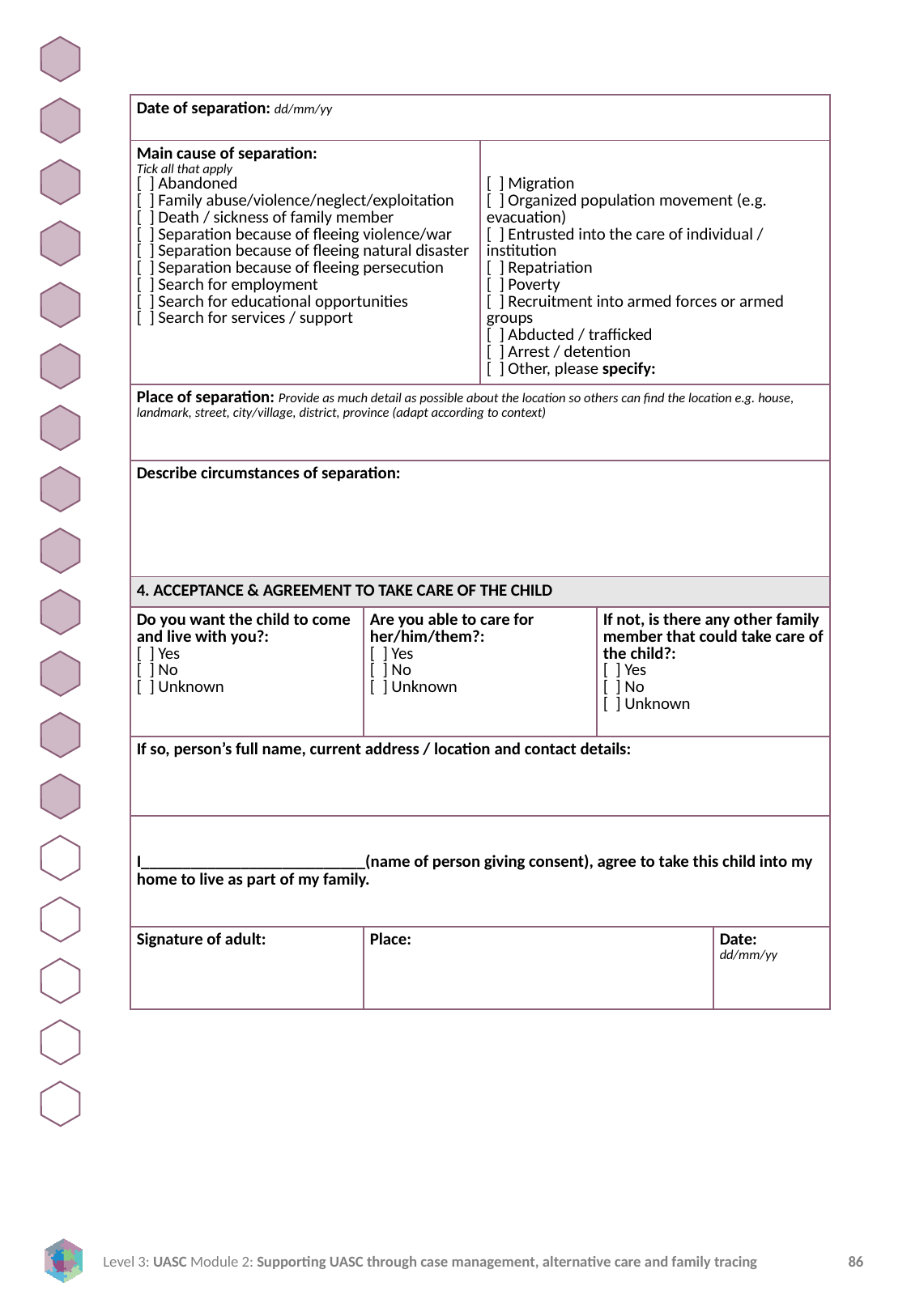

| Date of separation: dd/mm/yy |  |  |  |  |
| --- | --- | --- | --- | --- |
| Main cause of separation: Tick all that apply [ ] Abandoned [ ] Family abuse/violence/neglect/exploitation [ ] Death / sickness of family member [ ] Separation because of fleeing violence/war [ ] Separation because of fleeing natural disaster [ ] Separation because of fleeing persecution [ ] Search for employment [ ] Search for educational opportunities [ ] Search for services / support |  | [ ] Migration [ ] Organized population movement (e.g. evacuation) [ ] Entrusted into the care of individual / institution [ ] Repatriation [ ] Poverty [ ] Recruitment into armed forces or armed groups [ ] Abducted / trafficked [ ] Arrest / detention [ ] Other, please specify: |  |  |
| Place of separation: Provide as much detail as possible about the location so others can find the location e.g. house, landmark, street, city/village, district, province (adapt according to context) |  |  |  |  |
| Describe circumstances of separation: |  |  |  |  |
| 4. ACCEPTANCE & AGREEMENT TO TAKE CARE OF THE CHILD |  |  |  |  |
| Do you want the child to come and live with you?: [ ] Yes [ ] No [ ] Unknown | Are you able to care for her/him/them?: [ ] Yes [ ] No [ ] Unknown |  | If not, is there any other family member that could take care of the child?: [ ] Yes [ ] No [ ] Unknown |  |
| If so, person’s full name, current address / location and contact details: |  |  |  |  |
| I\_\_\_\_\_\_\_\_\_\_\_\_\_\_\_\_\_\_\_\_\_\_\_\_\_\_\_(name of person giving consent), agree to take this child into my home to live as part of my family. |  |  |  |  |
| Signature of adult: | Place: |  |  | Date: dd/mm/yy |